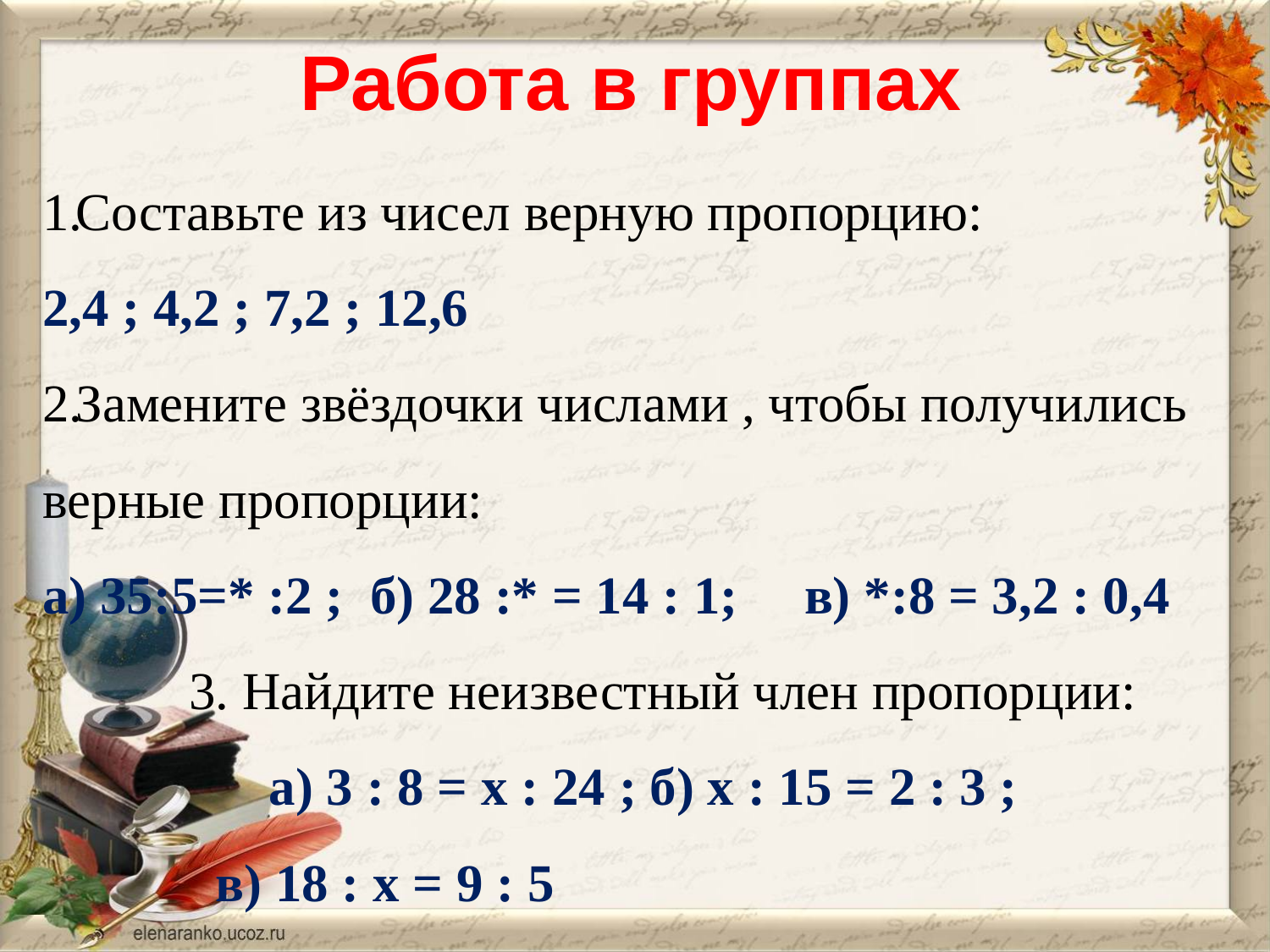

# Работа в группах
Составьте из чисел верную пропорцию:           2,4 ; 4,2 ; 7,2 ; 12,6
Замените звёздочки числами , чтобы получились верные пропорции:
а) 35:5=* :2 ;  б) 28 :* = 14 : 1;     в) *:8 = 3,2 : 0,4
           3. Найдите неизвестный член пропорции:
                 а) 3 : 8 = х : 24 ; б) х : 15 = 2 : 3 ;               		     в) 18 : х = 9 : 5